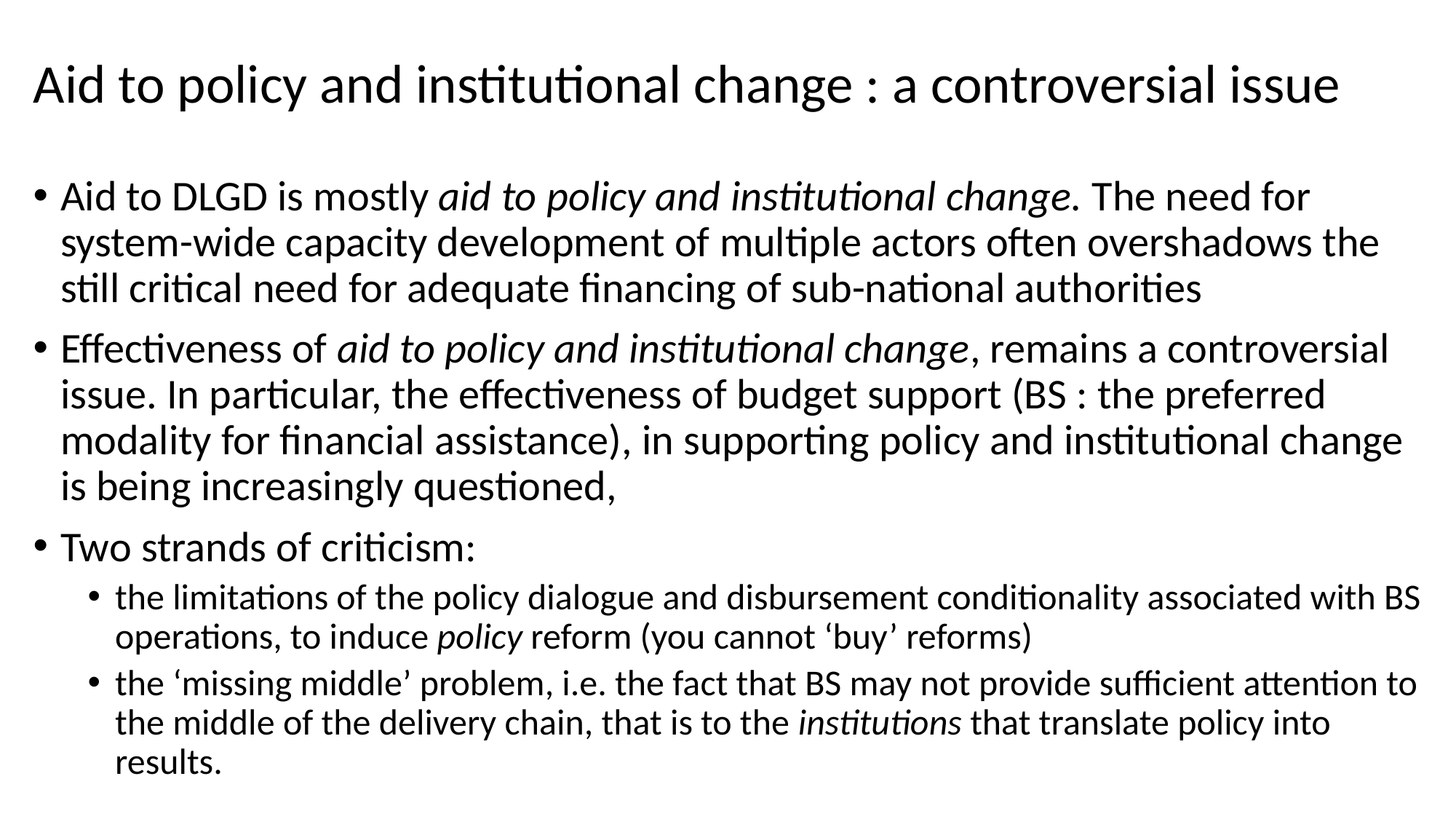

# Aid to policy and institutional change : a controversial issue
Aid to DLGD is mostly aid to policy and institutional change. The need for system-wide capacity development of multiple actors often overshadows the still critical need for adequate financing of sub-national authorities
Effectiveness of aid to policy and institutional change, remains a controversial issue. In particular, the effectiveness of budget support (BS : the preferred modality for financial assistance), in supporting policy and institutional change is being increasingly questioned,
Two strands of criticism:
the limitations of the policy dialogue and disbursement conditionality associated with BS operations, to induce policy reform (you cannot ‘buy’ reforms)
the ‘missing middle’ problem, i.e. the fact that BS may not provide sufficient attention to the middle of the delivery chain, that is to the institutions that translate policy into results.